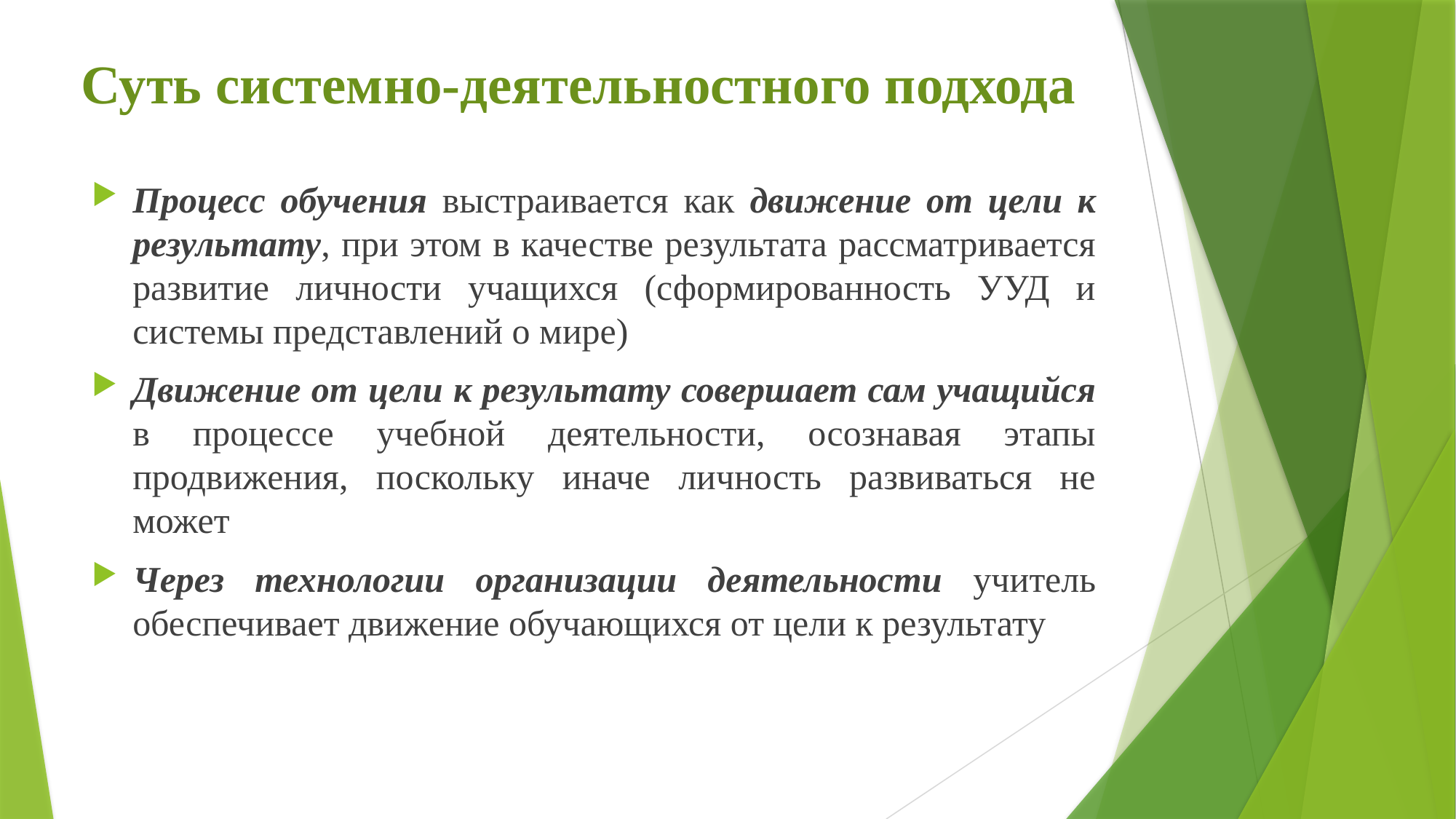

# Суть системно-деятельностного подхода
Процесс обучения выстраивается как движение от цели к результату, при этом в качестве результата рассматривается развитие личности учащихся (сформированность УУД и системы представлений о мире)
Движение от цели к результату совершает сам учащийся в процессе учебной деятельности, осознавая этапы продвижения, поскольку иначе личность развиваться не может
Через технологии организации деятельности учитель обеспечивает движение обучающихся от цели к результату